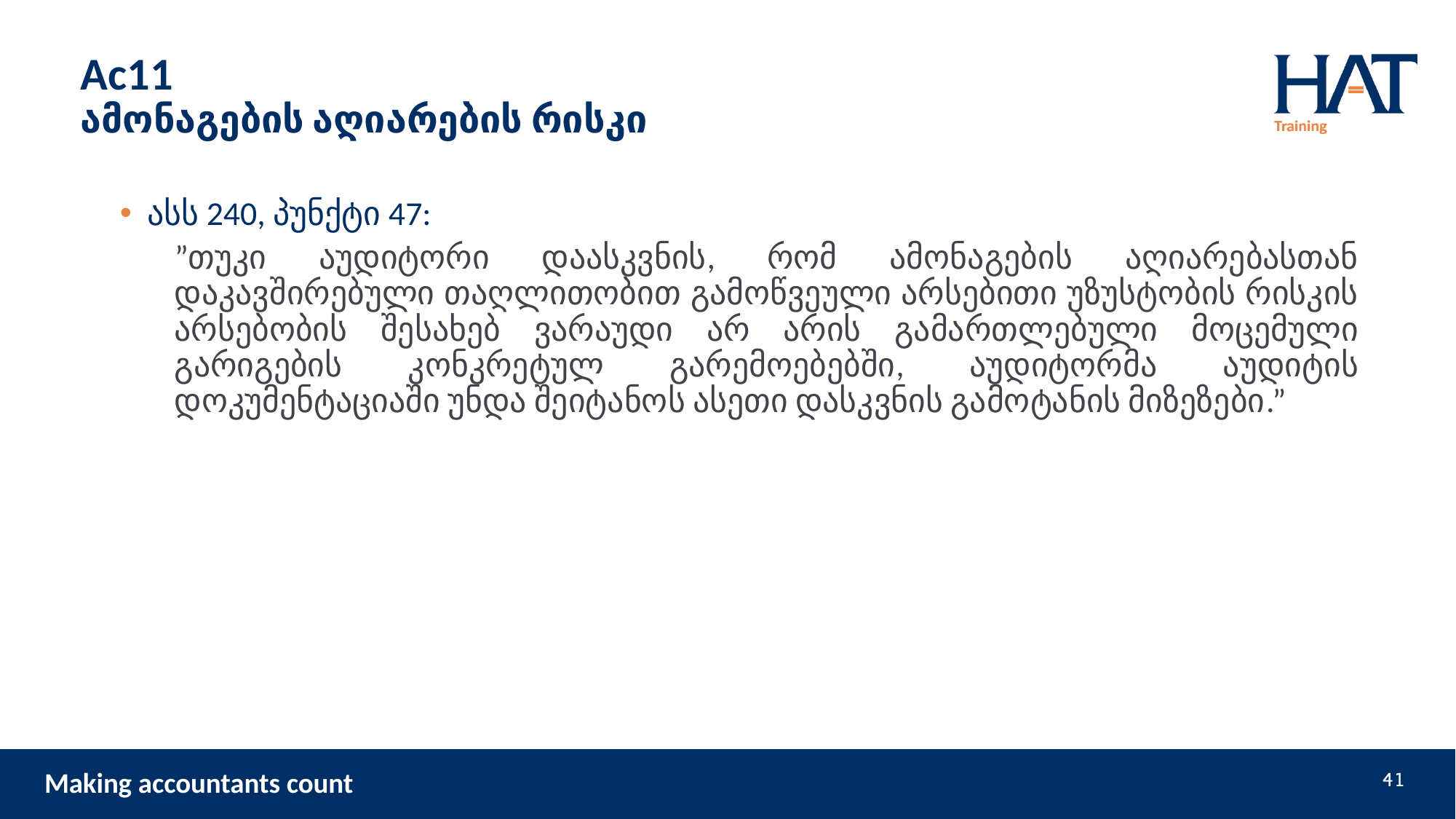

# Ac11 ამონაგების აღიარების რისკი
ასს 240, პუნქტი 47:
”თუკი აუდიტორი დაასკვნის, რომ ამონაგების აღიარებასთან დაკავშირებული თაღლითობით გამოწვეული არსებითი უზუსტობის რისკის არსებობის შესახებ ვარაუდი არ არის გამართლებული მოცემული გარიგების კონკრეტულ გარემოებებში, აუდიტორმა აუდიტის დოკუმენტაციაში უნდა შეიტანოს ასეთი დასკვნის გამოტანის მიზეზები.”
41